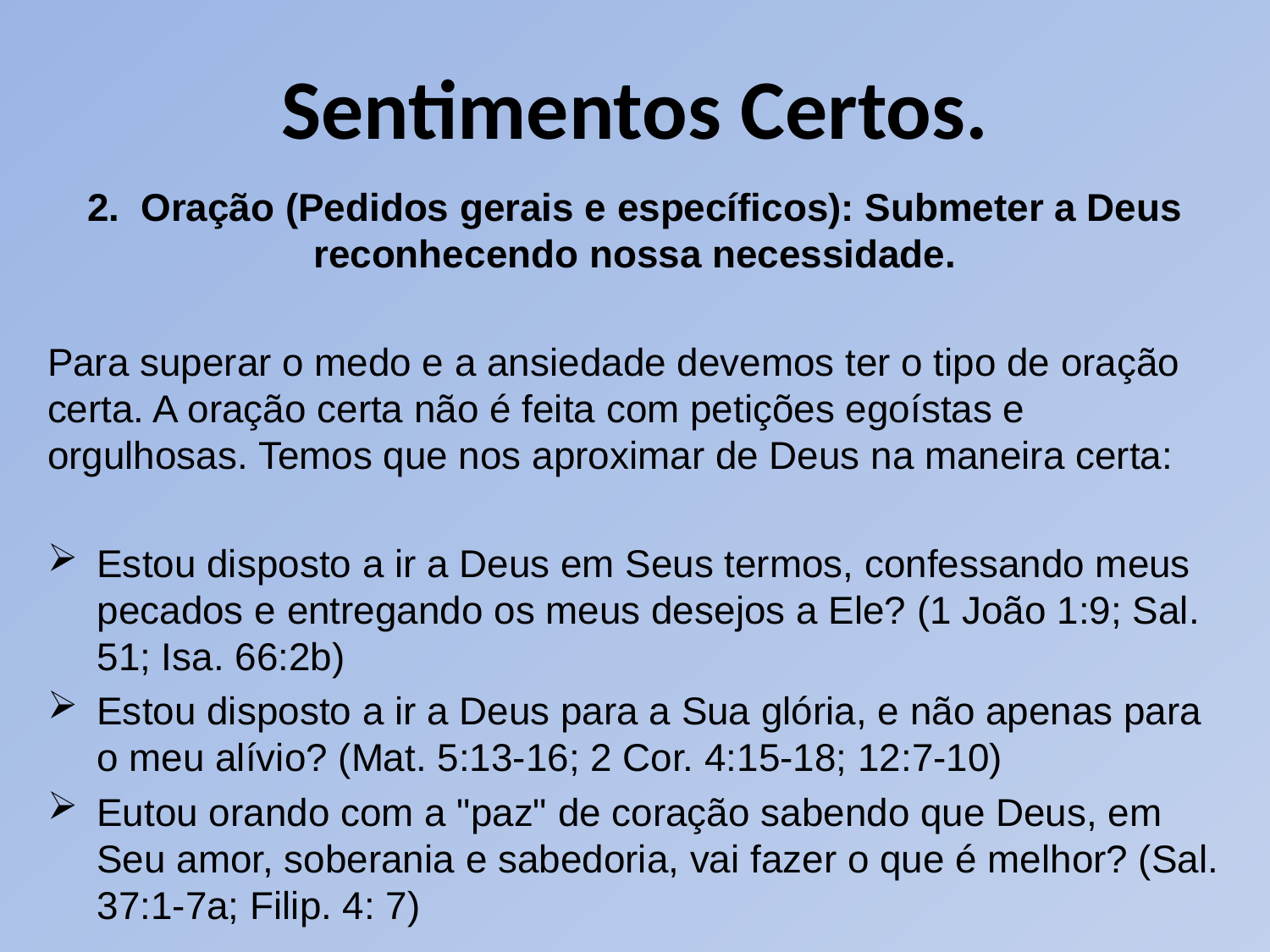

Sentimentos Certos.
2.  Oração (Pedidos gerais e específicos): Submeter a Deus reconhecendo nossa necessidade.

Para superar o medo e a ansiedade devemos ter o tipo de oração certa. A oração certa não é feita com petições egoístas e orgulhosas. Temos que nos aproximar de Deus na maneira certa:

Estou disposto a ir a Deus em Seus termos, confessando meus pecados e entregando os meus desejos a Ele? (1 João 1:9; Sal. 51; Isa. 66:2b)
Estou disposto a ir a Deus para a Sua glória, e não apenas para o meu alívio? (Mat. 5:13-16; 2 Cor. 4:15-18; 12:7-10)
Eutou orando com a "paz" de coração sabendo que Deus, em Seu amor, soberania e sabedoria, vai fazer o que é melhor? (Sal. 37:1-7a; Filip. 4: 7)